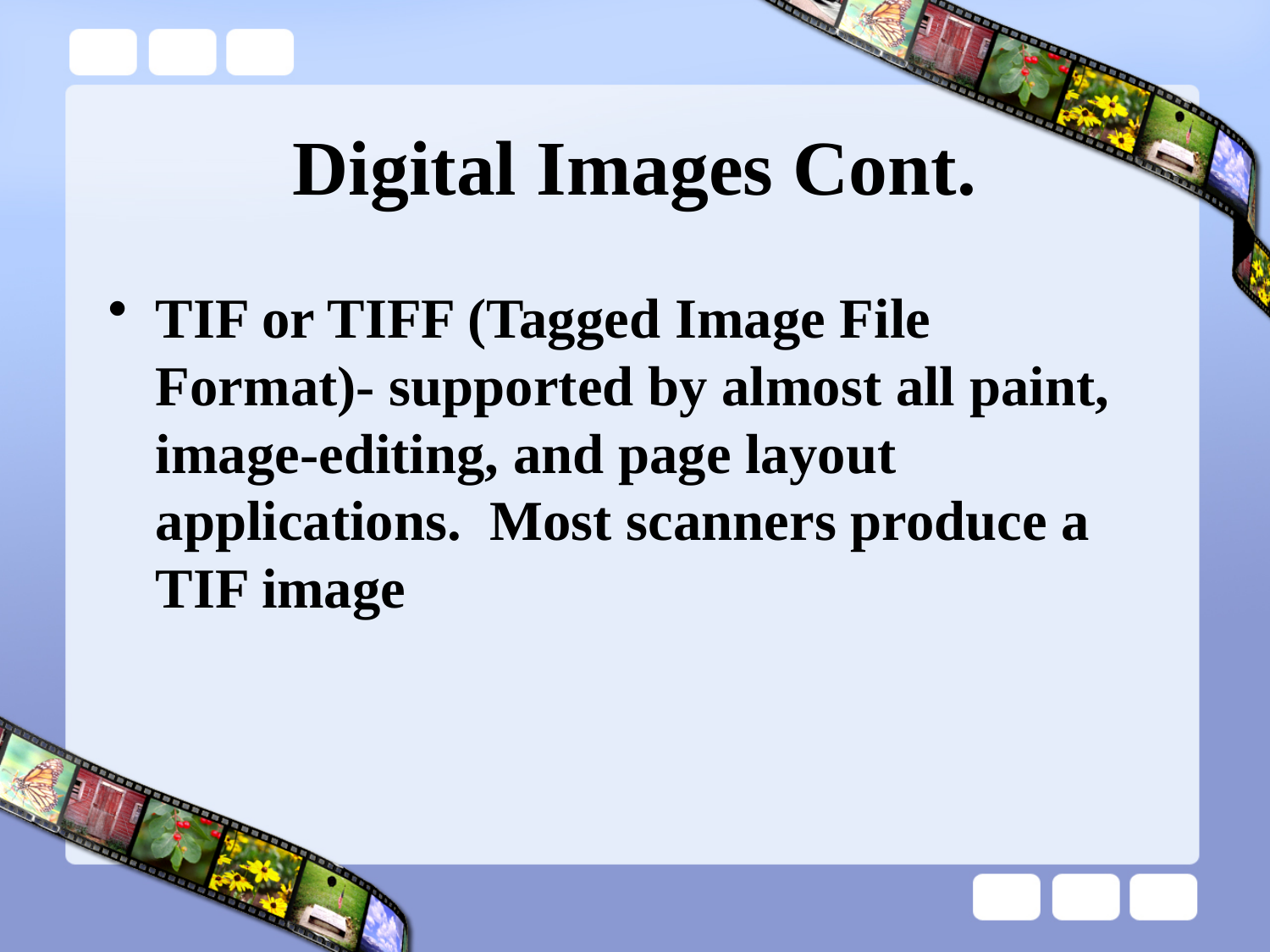

# Digital Images Cont.
TIF or TIFF (Tagged Image File Format)- supported by almost all paint, image-editing, and page layout applications.  Most scanners produce a TIF image